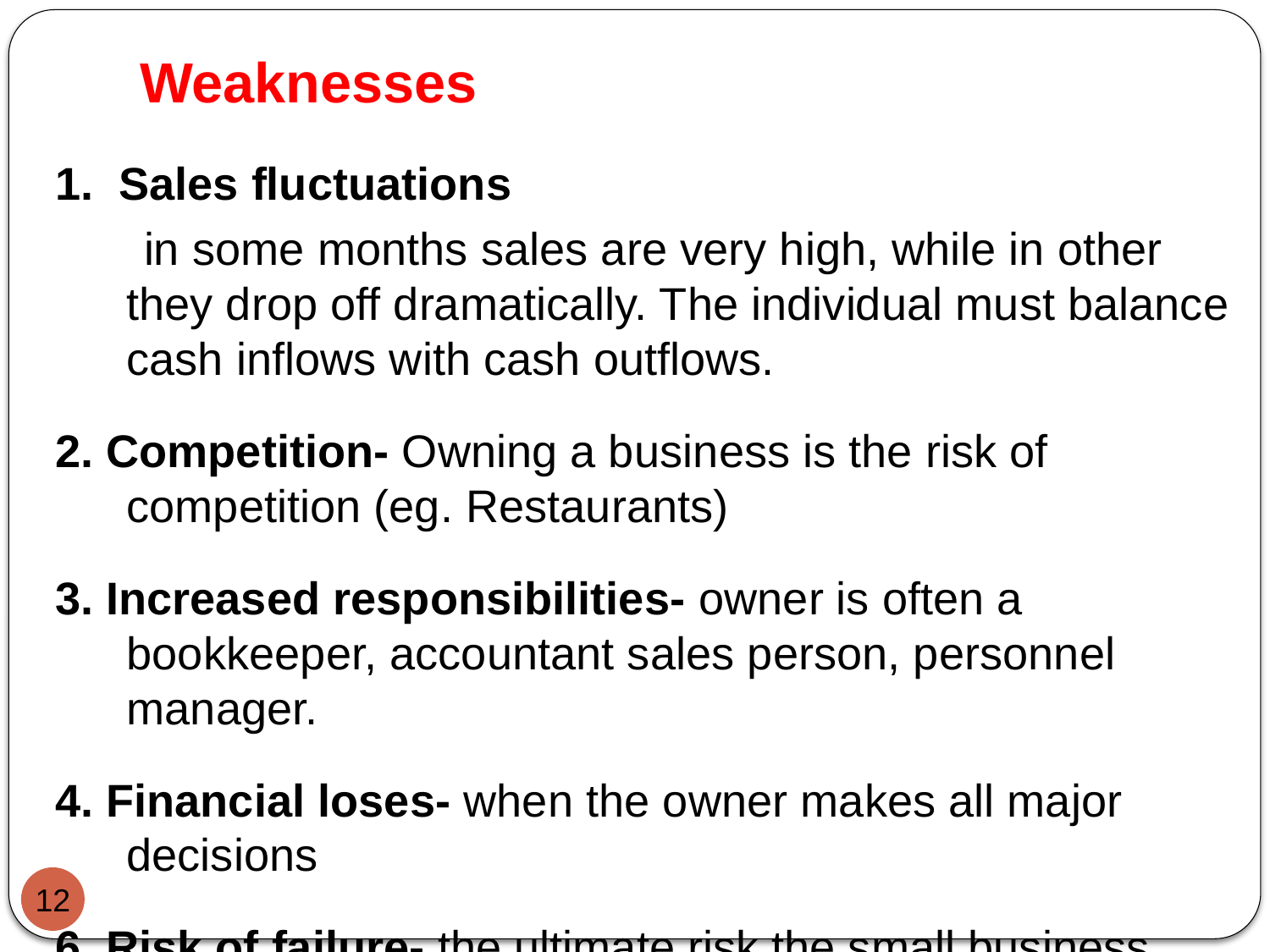

# Weaknesses
1.  Sales fluctuations
       in some months sales are very high, while in other they drop off dramatically. The individual must balance cash inflows with cash outflows.

2. Competition- Owning a business is the risk of competition (eg. Restaurants)

3. Increased responsibilities- owner is often a bookkeeper, accountant sales person, personnel manager.

4. Financial loses- when the owner makes all major decisions

6. Risk of failure- the ultimate risk the small business owner manger faces is failure.

12